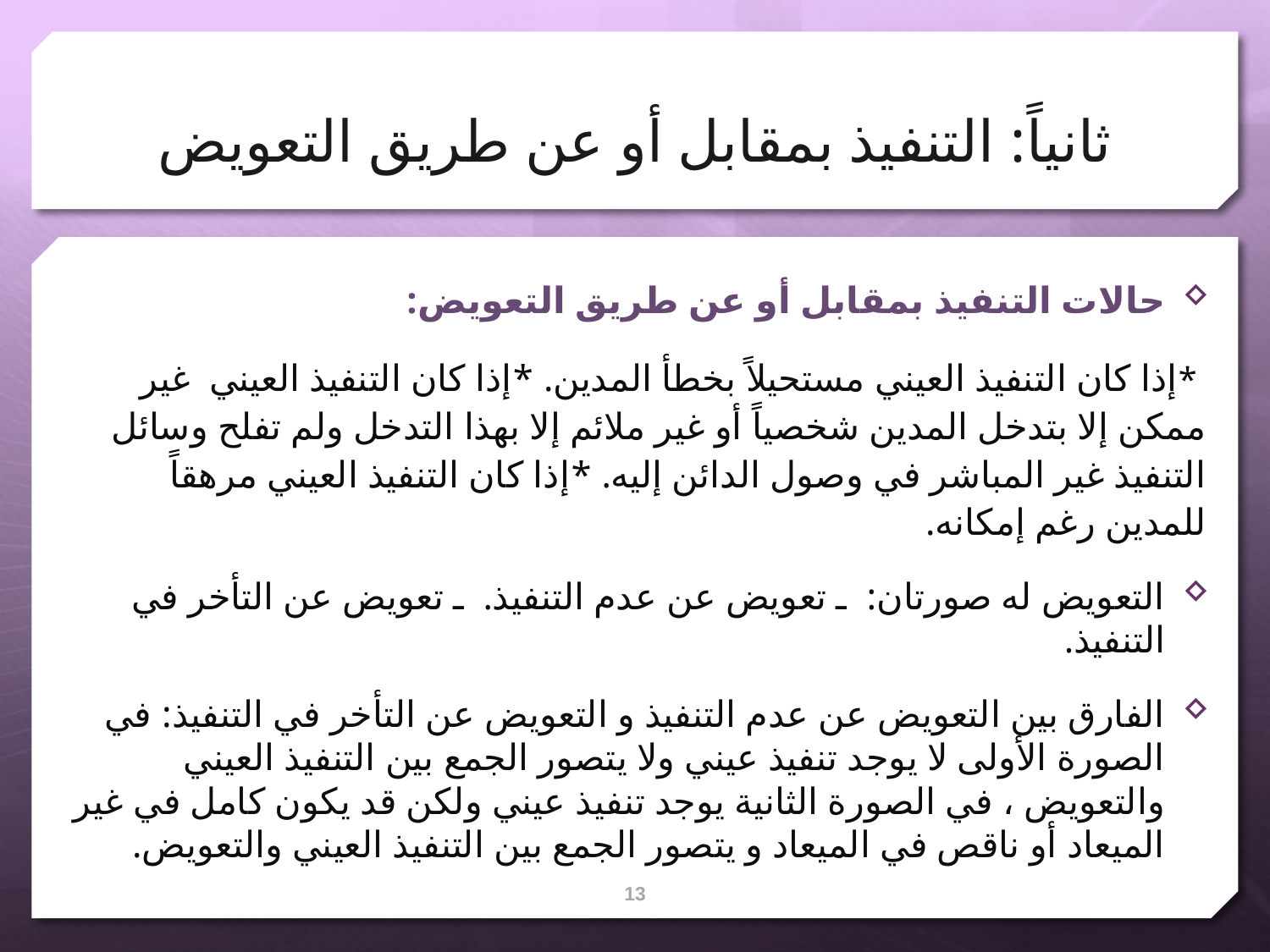

# ثانياً: التنفيذ بمقابل أو عن طريق التعويض
حالات التنفيذ بمقابل أو عن طريق التعويض:
 *إذا كان التنفيذ العيني مستحيلاً بخطأ المدين. *إذا كان التنفيذ العيني  غير ممكن إلا بتدخل المدين شخصياً أو غير ملائم إلا بهذا التدخل ولم تفلح وسائل التنفيذ غير المباشر في وصول الدائن إليه. *إذا كان التنفيذ العيني مرهقاً للمدين رغم إمكانه.
التعويض له صورتان:  ـ تعويض عن عدم التنفيذ.  ـ تعويض عن التأخر في التنفيذ.
الفارق بين التعويض عن عدم التنفيذ و التعويض عن التأخر في التنفيذ: في الصورة الأولى لا يوجد تنفيذ عيني ولا يتصور الجمع بين التنفيذ العيني والتعويض ، في الصورة الثانية يوجد تنفيذ عيني ولكن قد يكون كامل في غير الميعاد أو ناقص في الميعاد و يتصور الجمع بين التنفيذ العيني والتعويض.

13